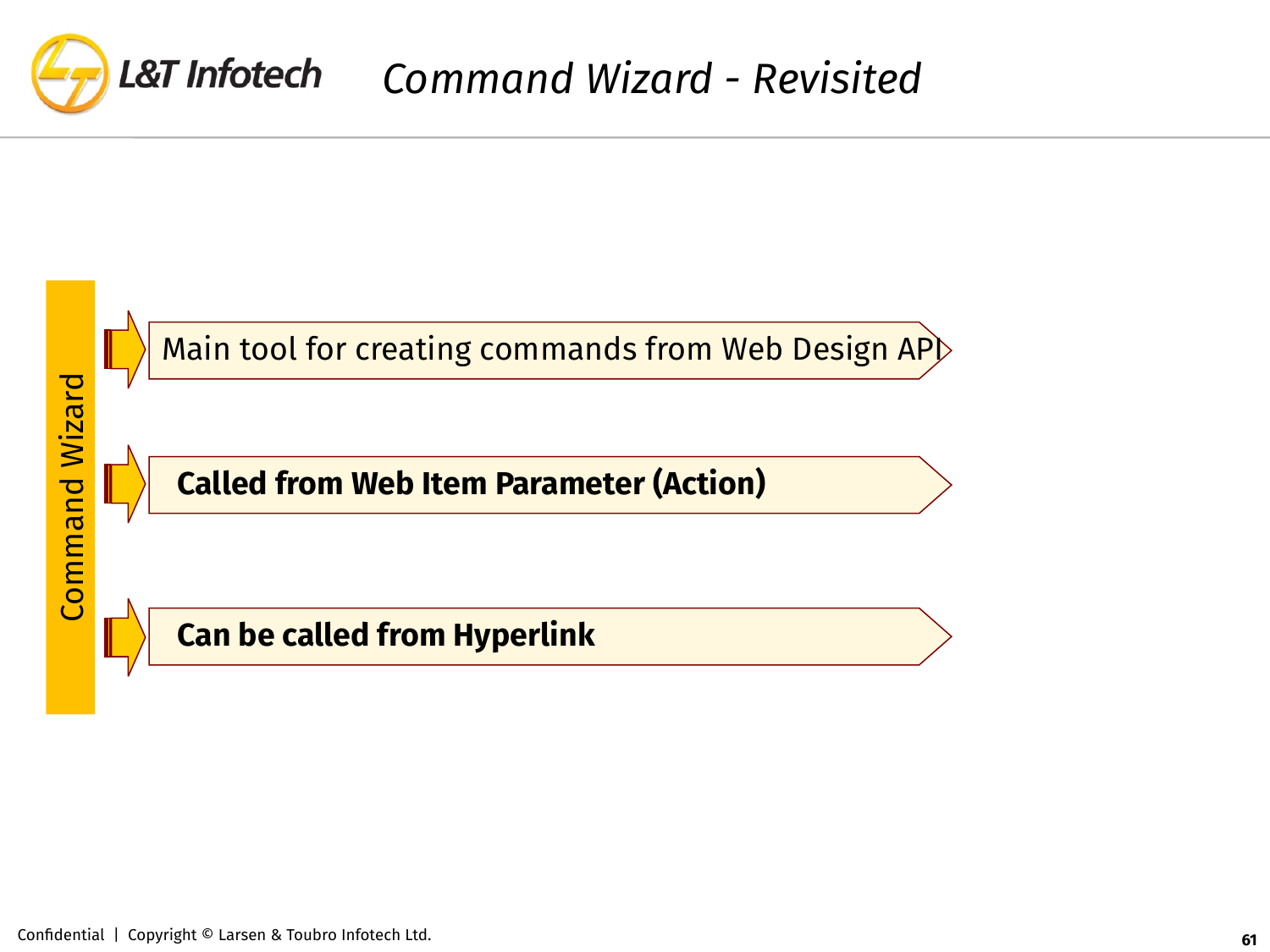

# Command Wizard - Revisited

Main tool for creating commands from Web Design API

Called from Web Item Parameter (Action)
Command Wizard

Can be called from Hyperlink
Confidential  |  Copyright © Larsen & Toubro Infotech Ltd.
61